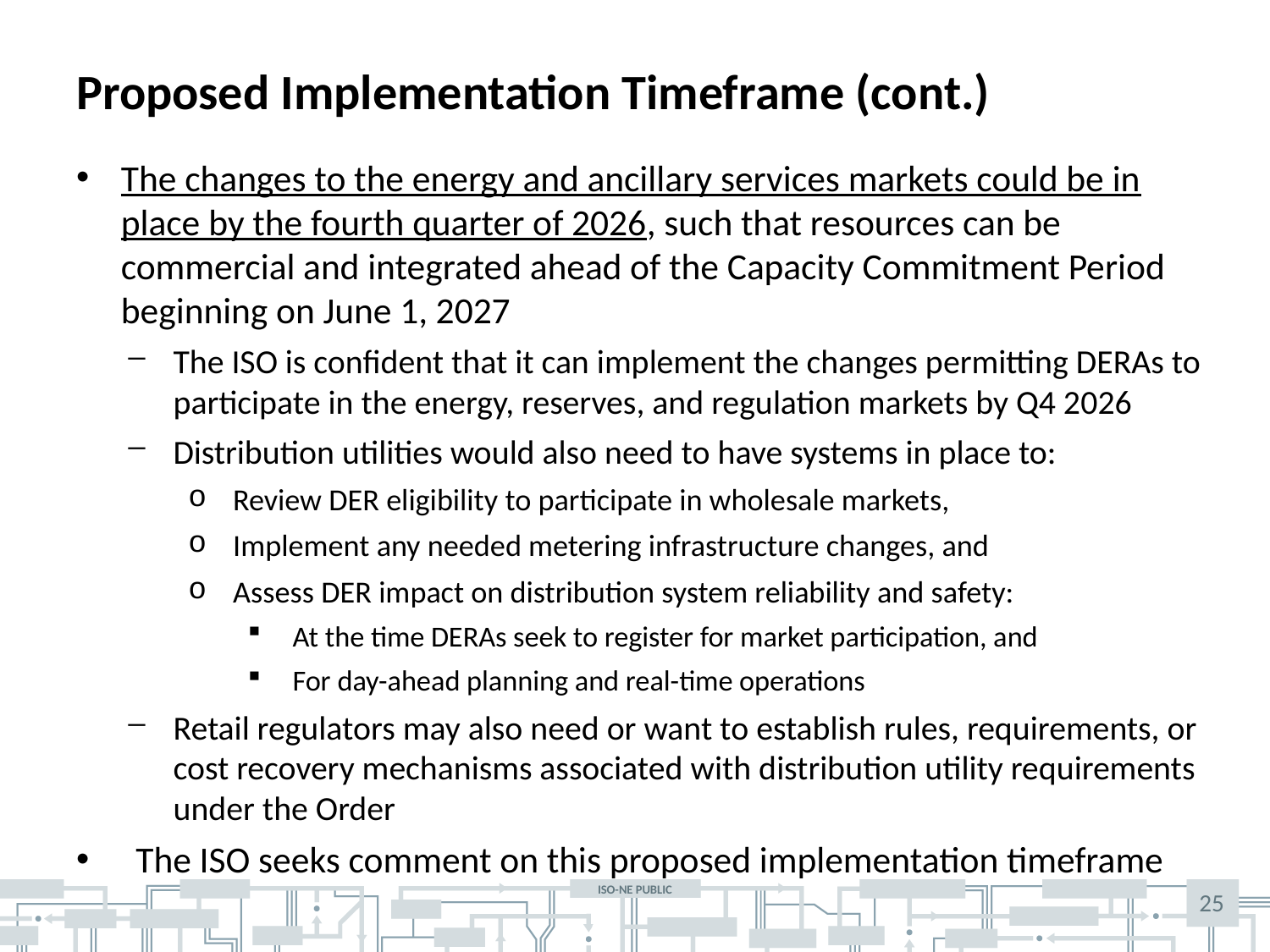

# Proposed Implementation Timeframe (cont.)
The changes to the energy and ancillary services markets could be in place by the fourth quarter of 2026, such that resources can be commercial and integrated ahead of the Capacity Commitment Period beginning on June 1, 2027
The ISO is confident that it can implement the changes permitting DERAs to participate in the energy, reserves, and regulation markets by Q4 2026
Distribution utilities would also need to have systems in place to:
Review DER eligibility to participate in wholesale markets,
Implement any needed metering infrastructure changes, and
Assess DER impact on distribution system reliability and safety:
At the time DERAs seek to register for market participation, and
For day-ahead planning and real-time operations
Retail regulators may also need or want to establish rules, requirements, or cost recovery mechanisms associated with distribution utility requirements under the Order
The ISO seeks comment on this proposed implementation timeframe
25